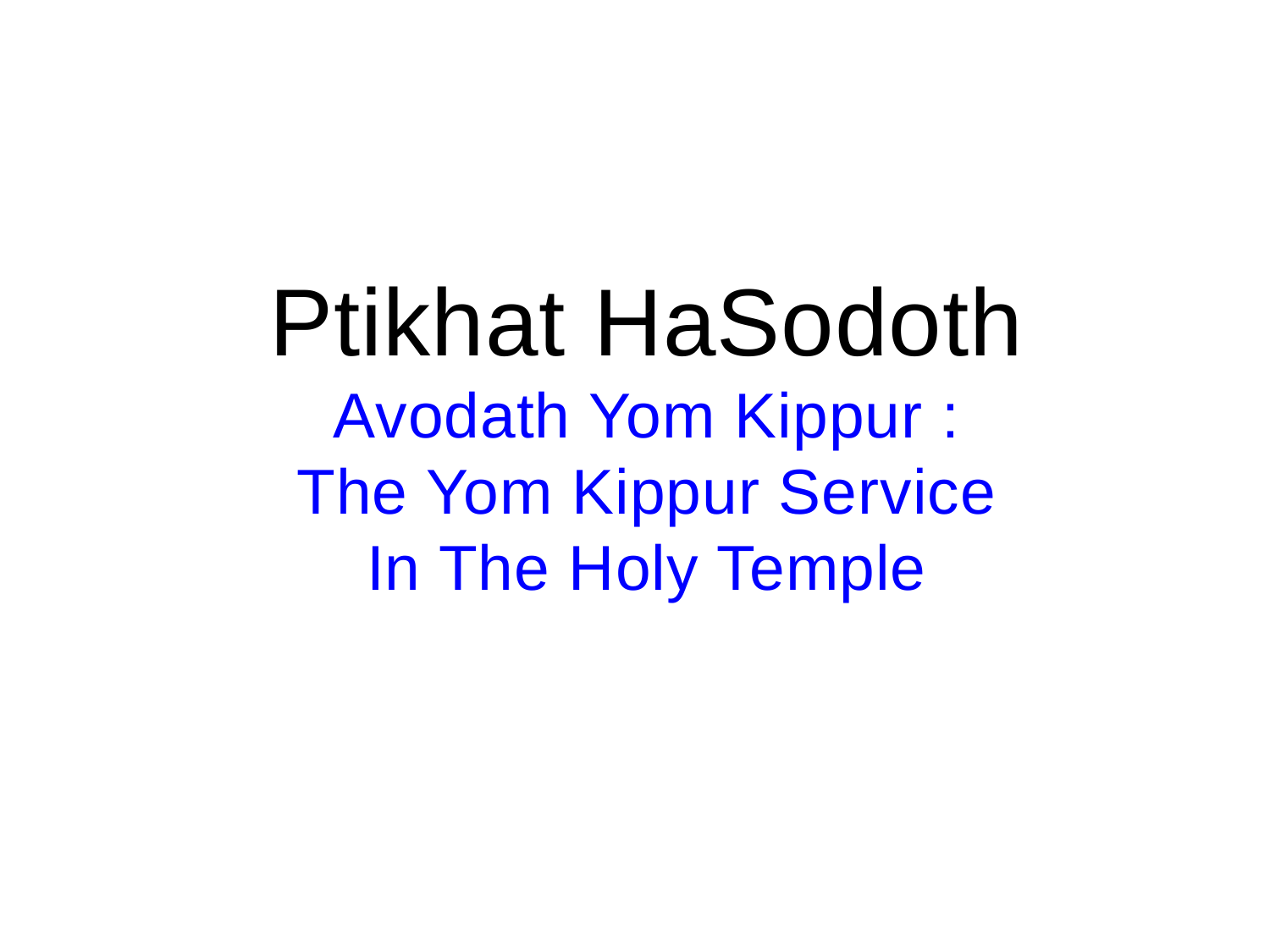

Ptikhat HaSodoth
Avodath Yom Kippur :
The Yom Kippur Service
In The Holy Temple